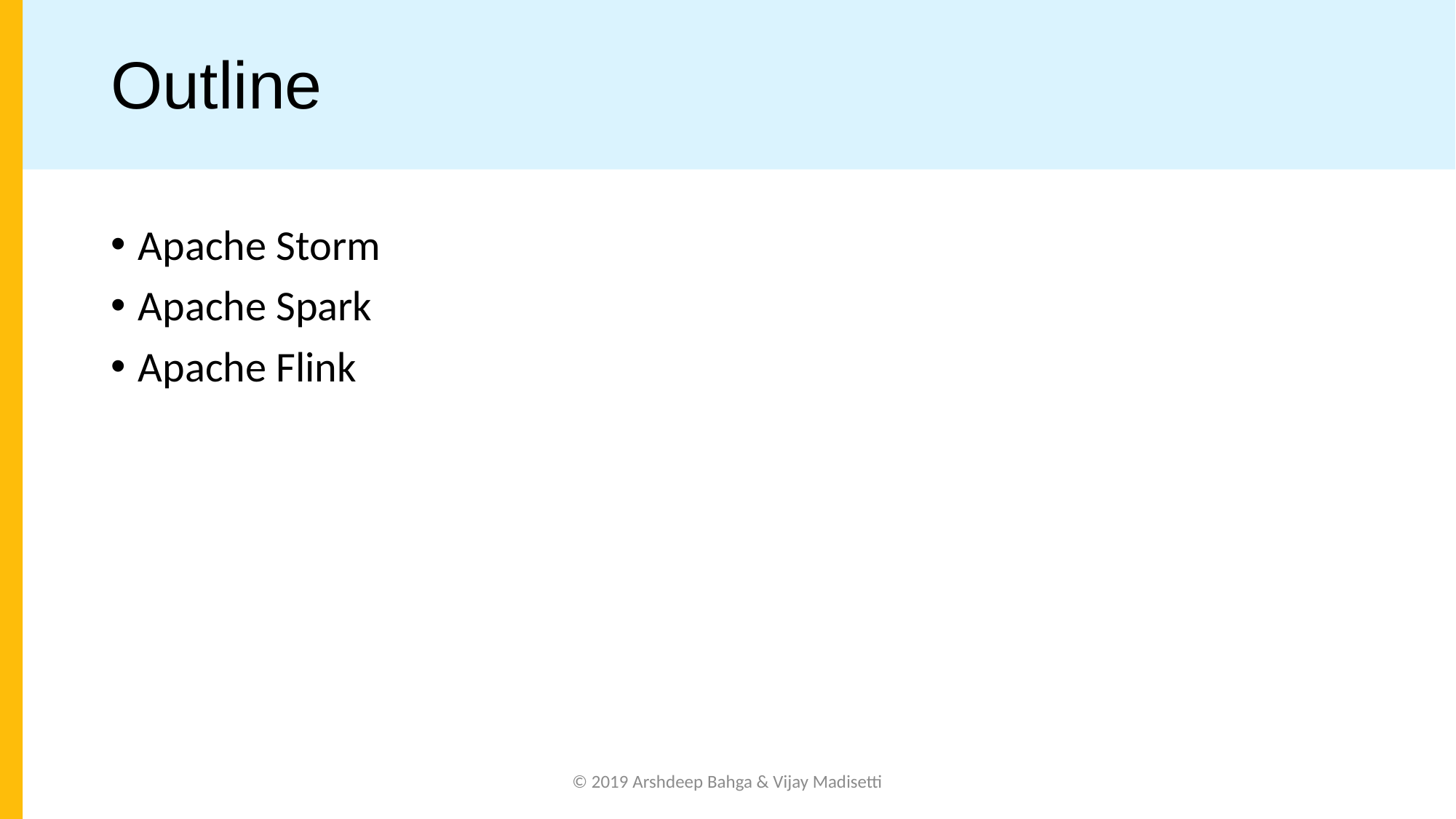

# Outline
Apache Storm
Apache Spark
Apache Flink
© 2019 Arshdeep Bahga & Vijay Madisetti